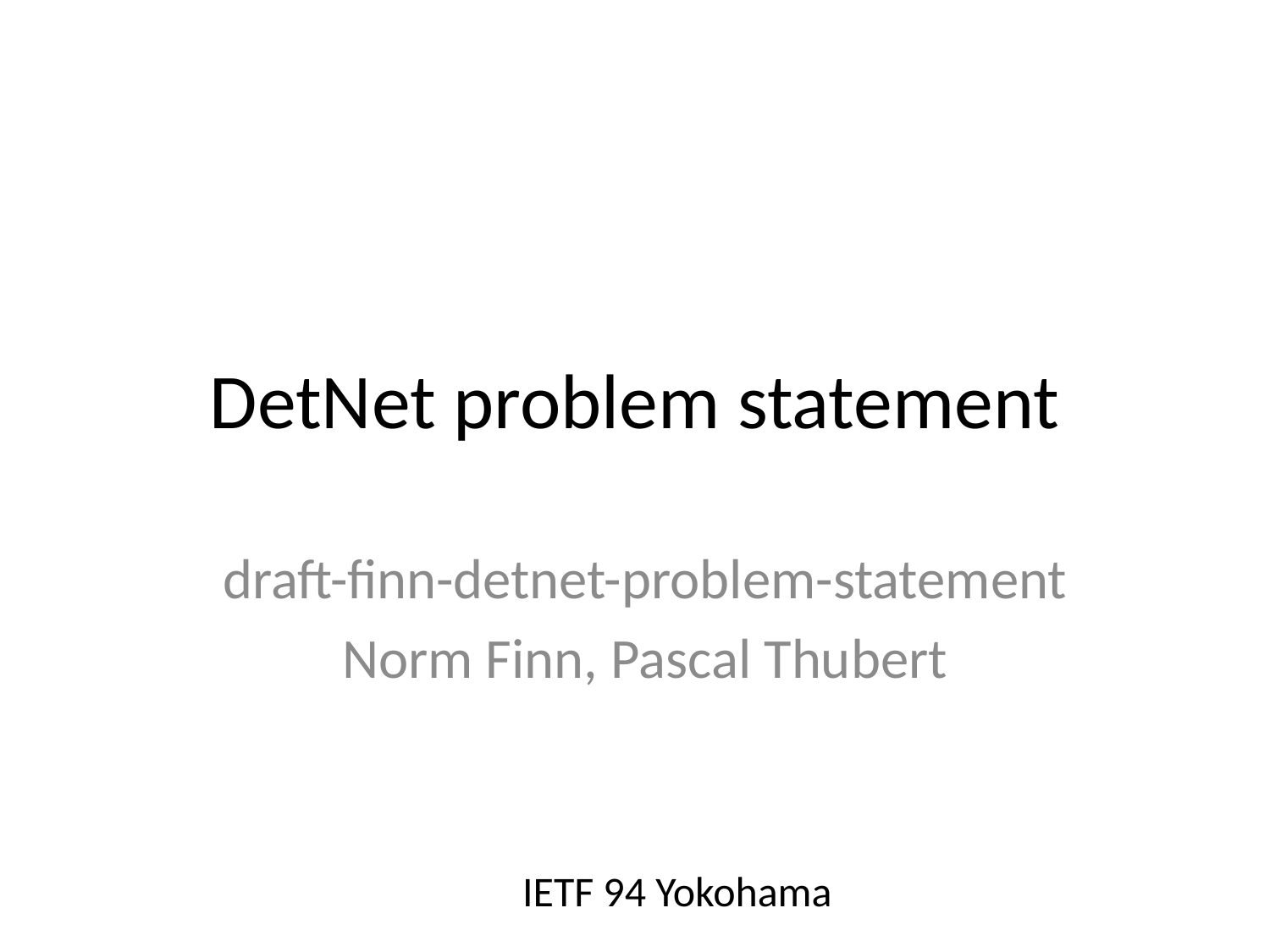

DetNet problem statement
draft-finn-detnet-problem-statement
Norm Finn, Pascal Thubert
# IETF 94 Yokohama